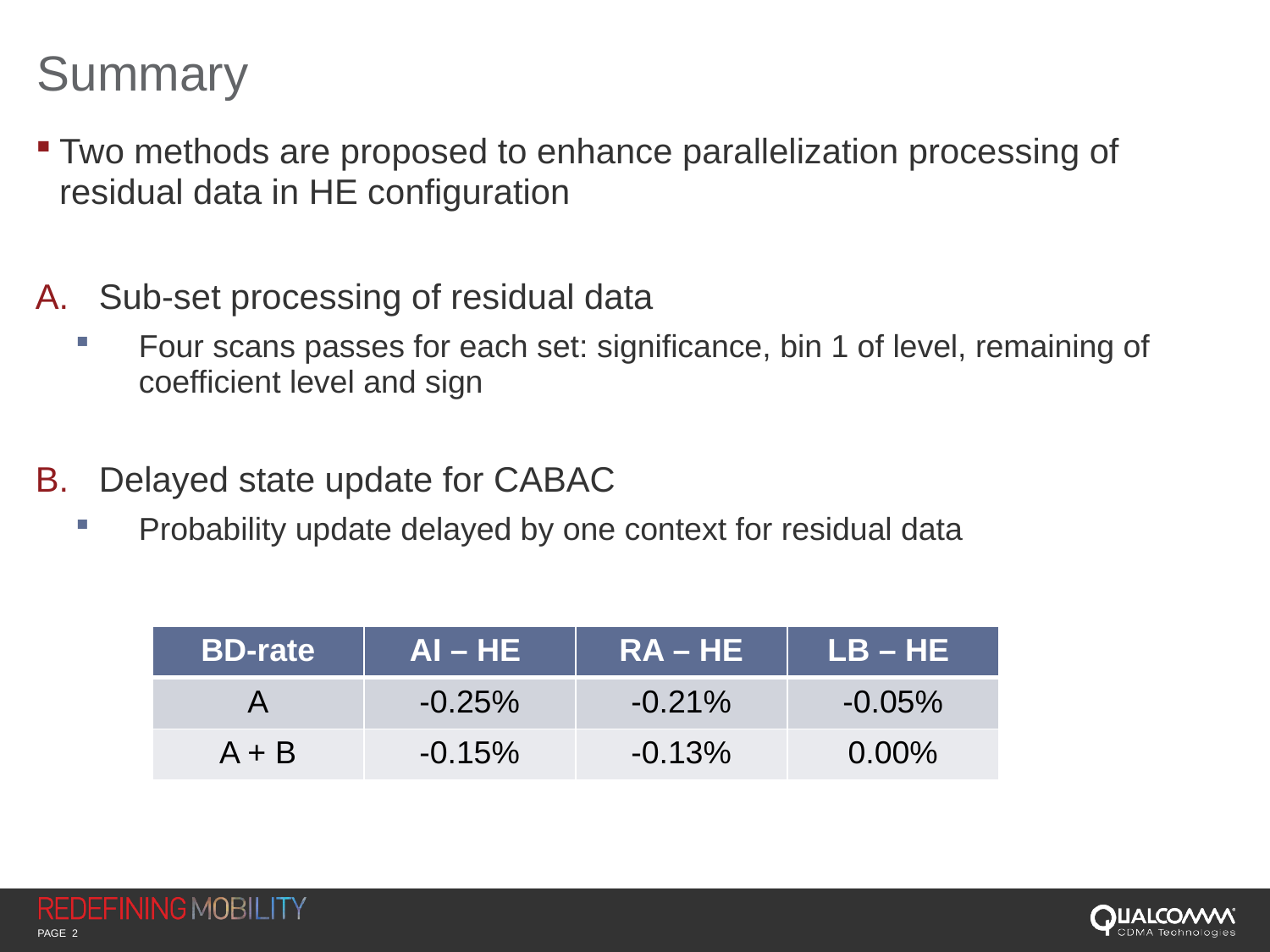

# Summary
Two methods are proposed to enhance parallelization processing of residual data in HE configuration

Sub-set processing of residual data
Four scans passes for each set: significance, bin 1 of level, remaining of coefficient level and sign

Delayed state update for CABAC
Probability update delayed by one context for residual data
| BD-rate | AI – HE | RA – HE | LB – HE |
| --- | --- | --- | --- |
| A | -0.25% | -0.21% | -0.05% |
| A + B | -0.15% | -0.13% | 0.00% |